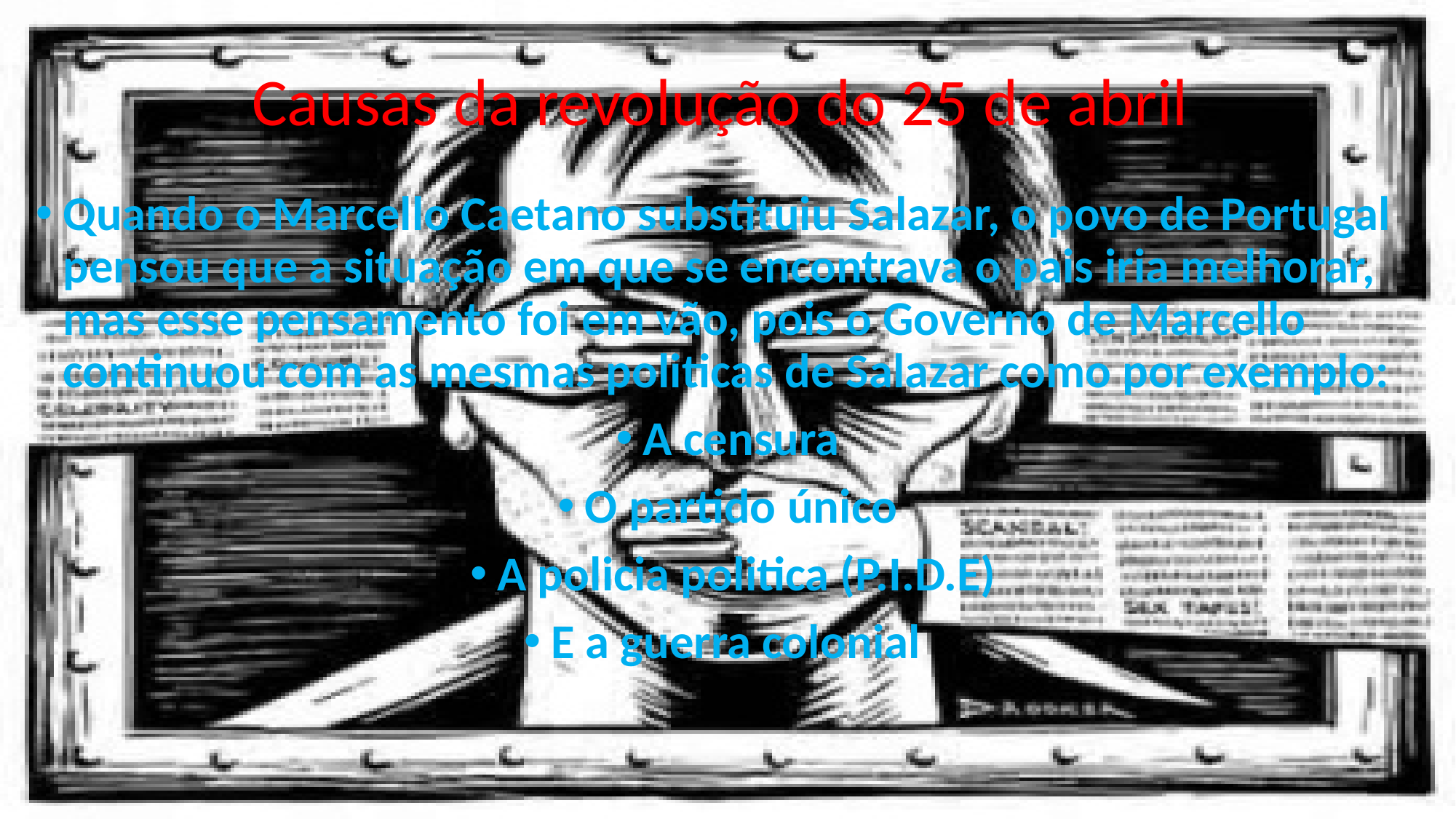

# Causas da revolução do 25 de abril
Quando o Marcello Caetano substituiu Salazar, o povo de Portugal pensou que a situação em que se encontrava o pais iria melhorar, mas esse pensamento foi em vão, pois o Governo de Marcello continuou com as mesmas politicas de Salazar como por exemplo:
A censura
O partido único
A policia politica (P.I.D.E)
E a guerra colonial